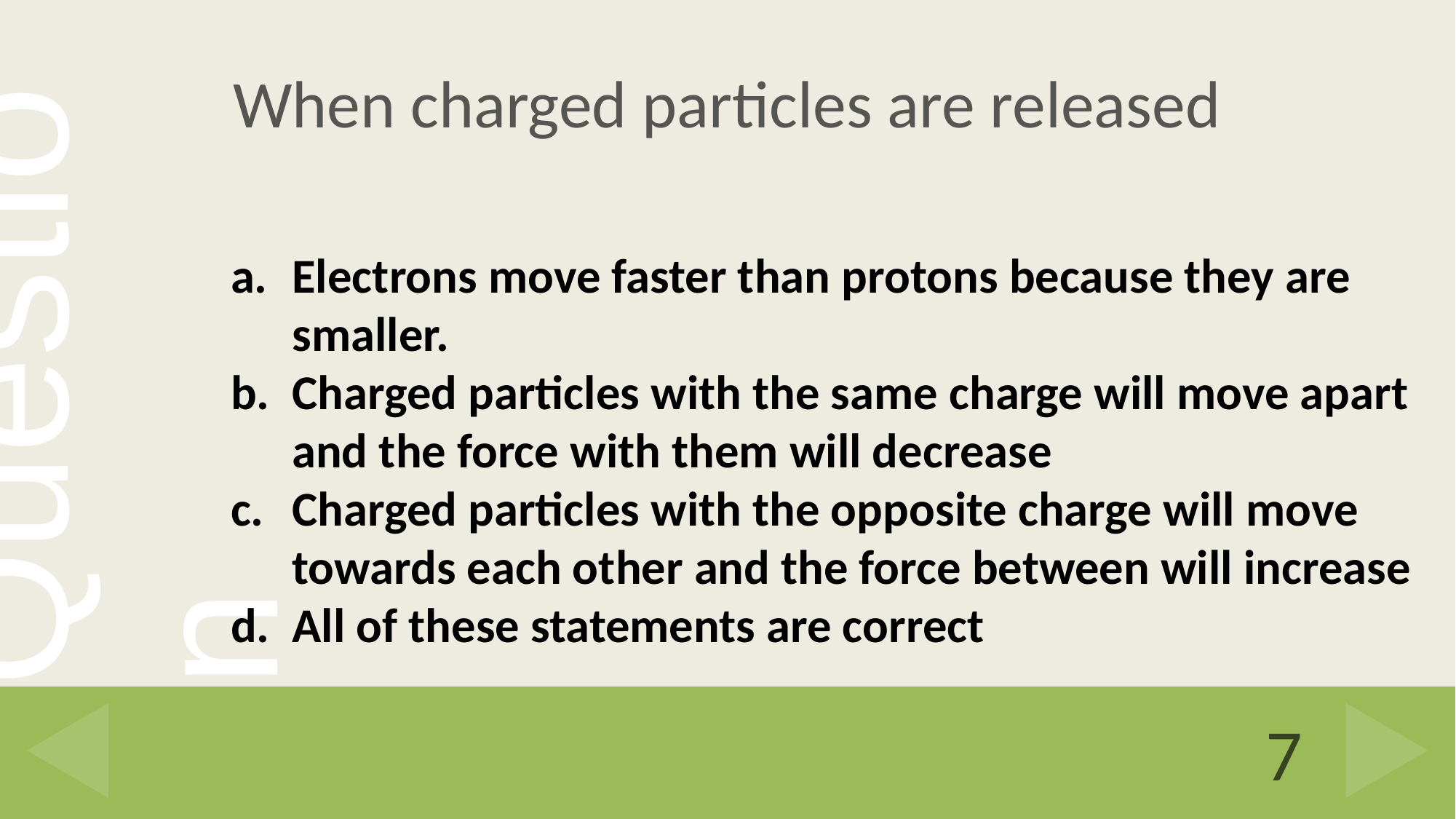

# When charged particles are released
Electrons move faster than protons because they are smaller.
Charged particles with the same charge will move apart and the force with them will decrease
Charged particles with the opposite charge will move towards each other and the force between will increase
All of these statements are correct
7